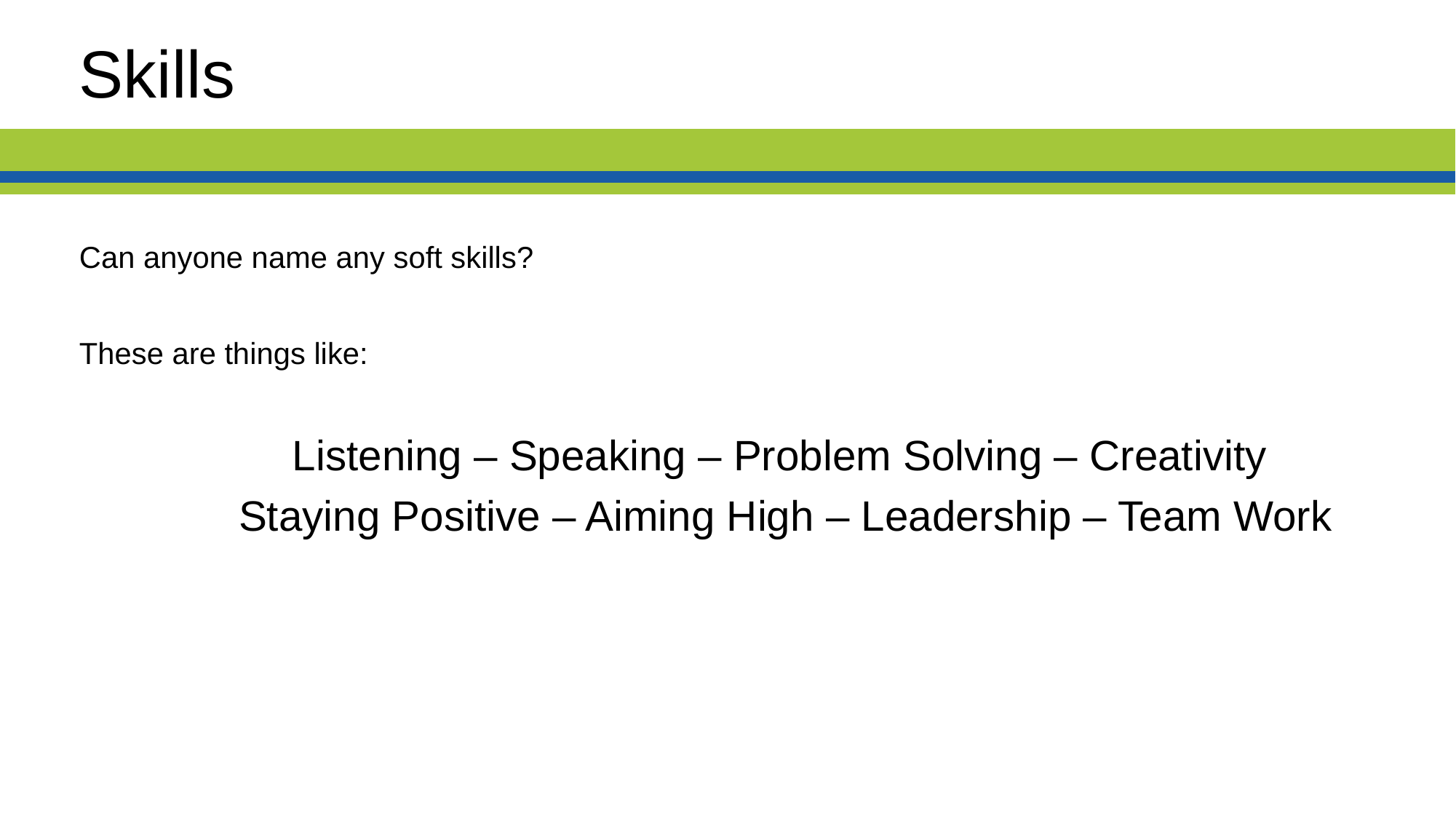

# Skills
Can anyone name any soft skills?

These are things like:

Listening – Speaking – Problem Solving – Creativity
Staying Positive – Aiming High – Leadership – Team Work